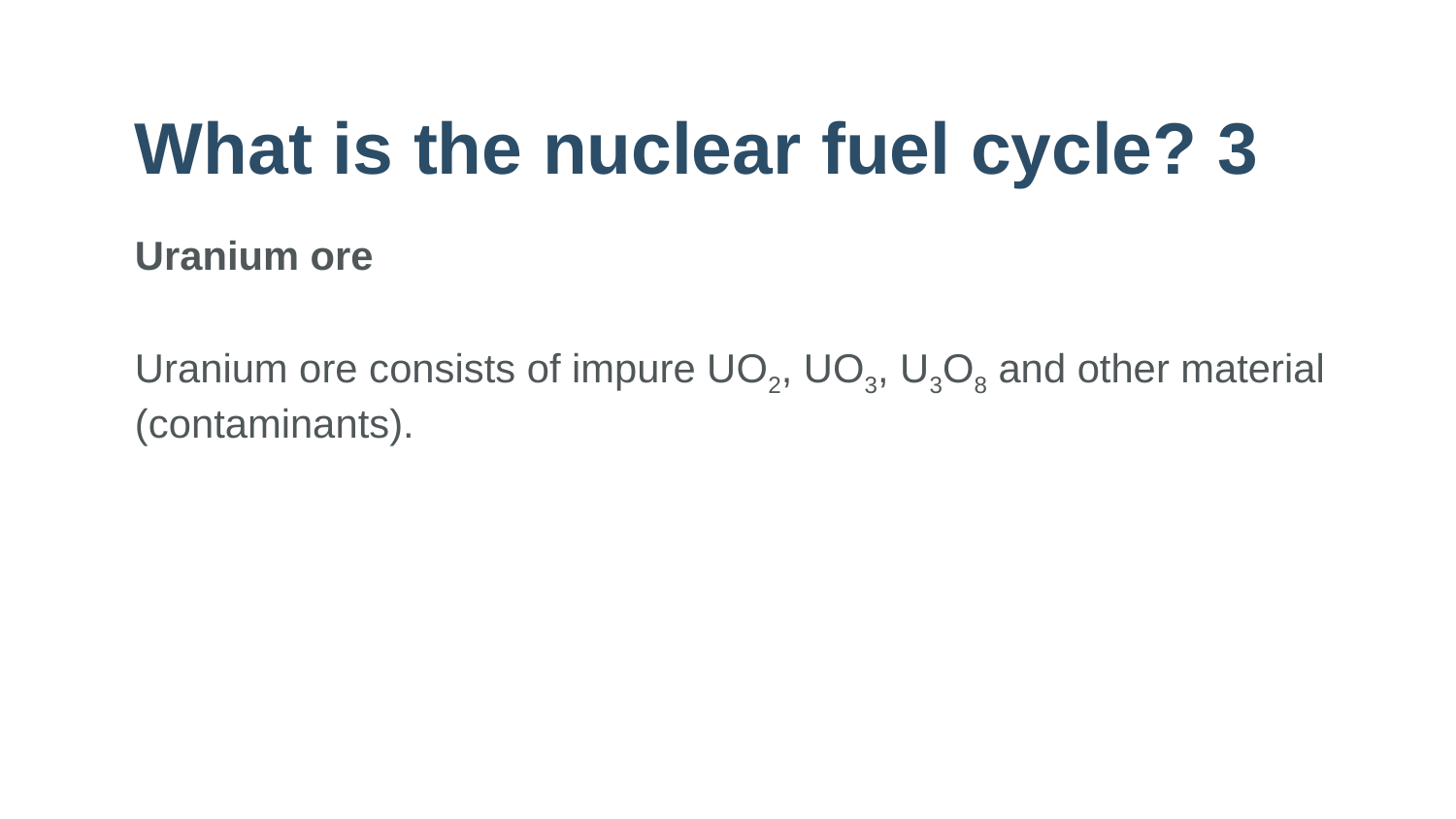

# What is the nuclear fuel cycle? 3
Uranium ore

Uranium ore consists of impure UO2, UO3, U3O8 and other material (contaminants).